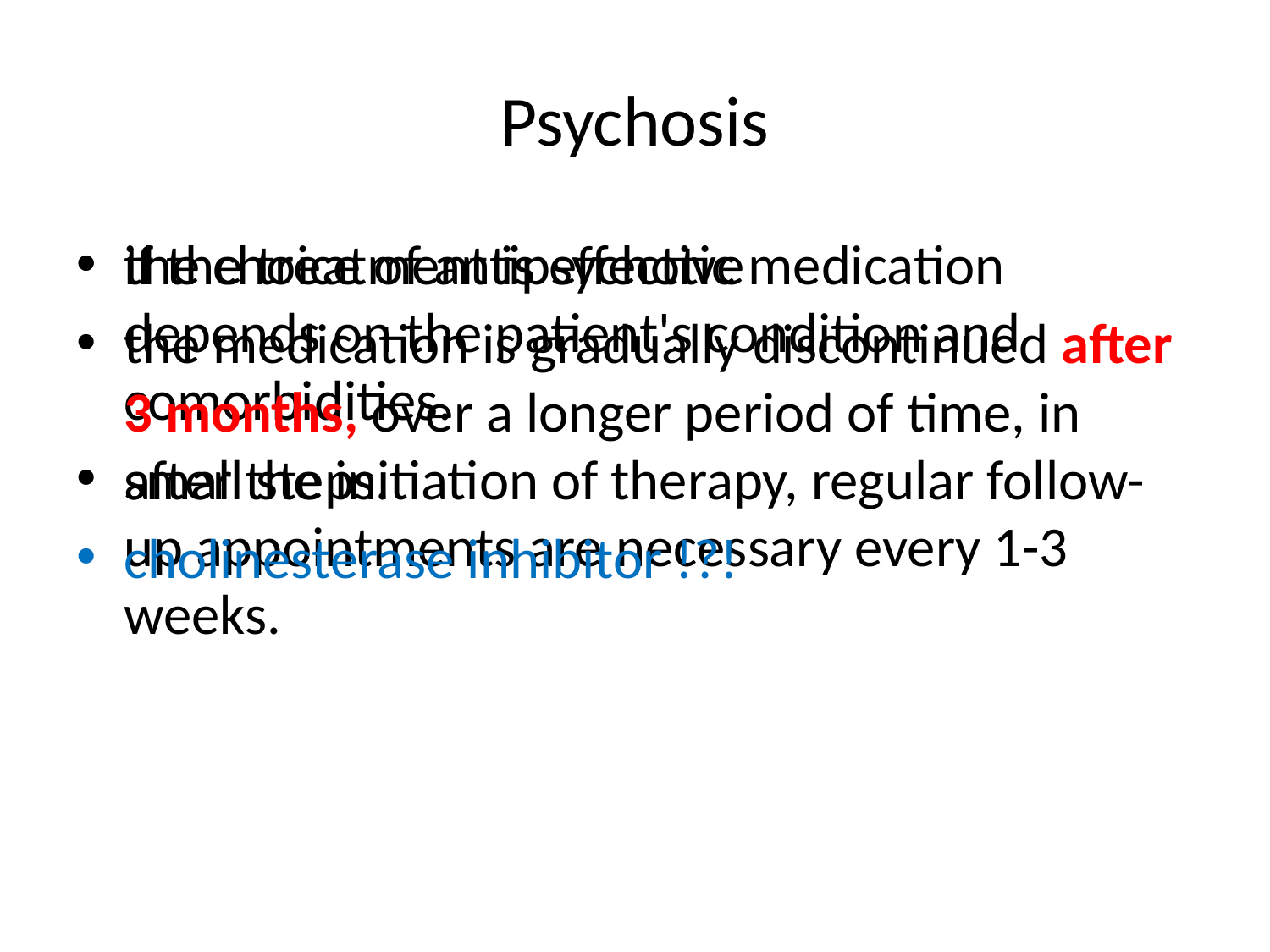

# Psychosis
the choice of antipsychotic medication depends on the patient's condition and comorbidities.
after the initiation of therapy, regular follow-up appointments are necessary every 1-3 weeks.

if the treatment is effective
the medication is gradually discontinued after 3 months, over a longer period of time, in small steps.
cholinesterase inhibitor !?!